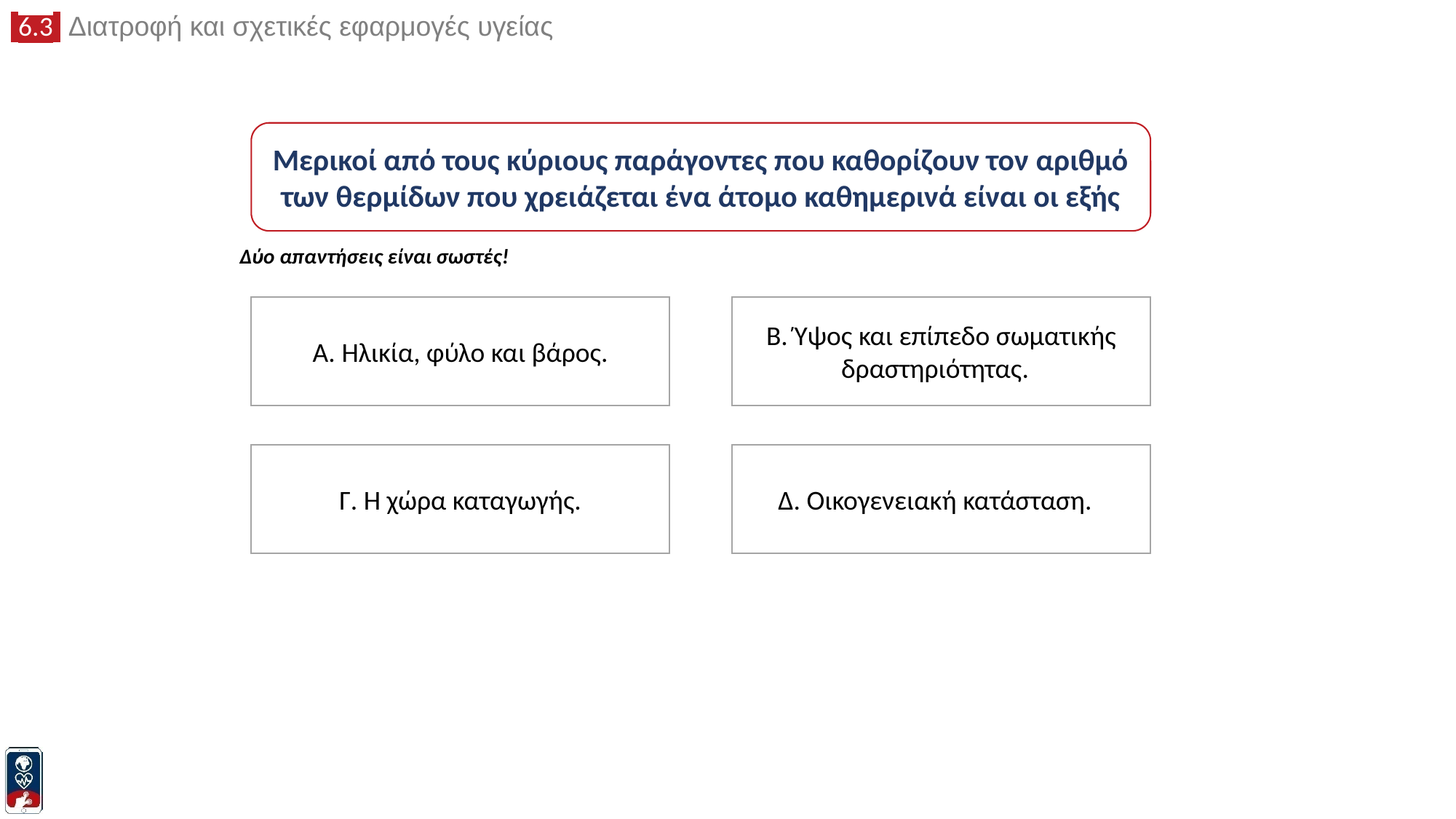

Μερικοί από τους κύριους παράγοντες που καθορίζουν τον αριθμό των θερμίδων που χρειάζεται ένα άτομο καθημερινά είναι οι εξής
Δύο απαντήσεις είναι σωστές!
A. Ηλικία, φύλο και βάρος.
B. Ύψος και επίπεδο σωματικής δραστηριότητας.
Δ. Οικογενειακή κατάσταση.
Γ. Η χώρα καταγωγής.